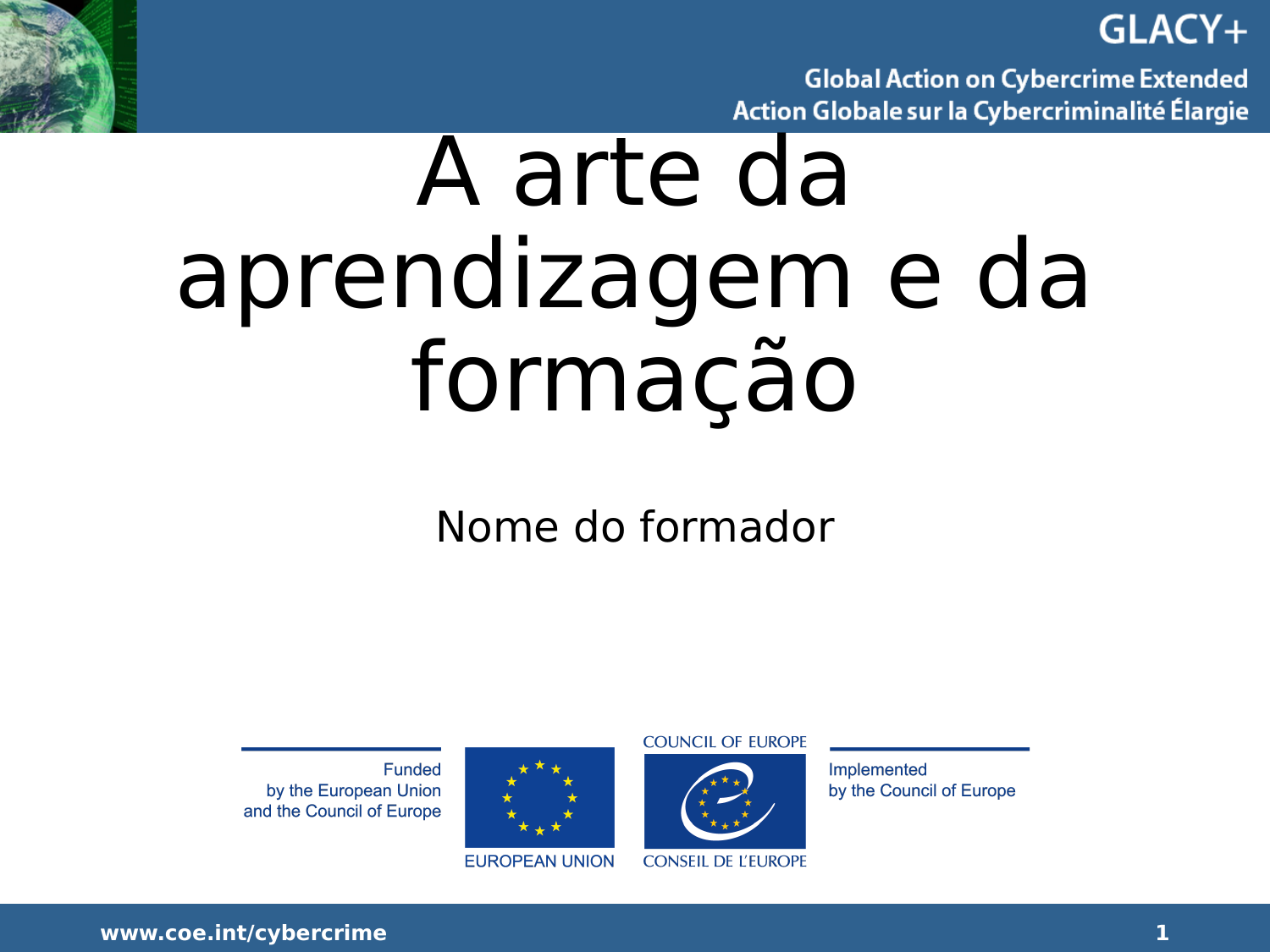

# A arte da aprendizagem e da formação
Nome do formador
www.coe.int/cybercrime
1